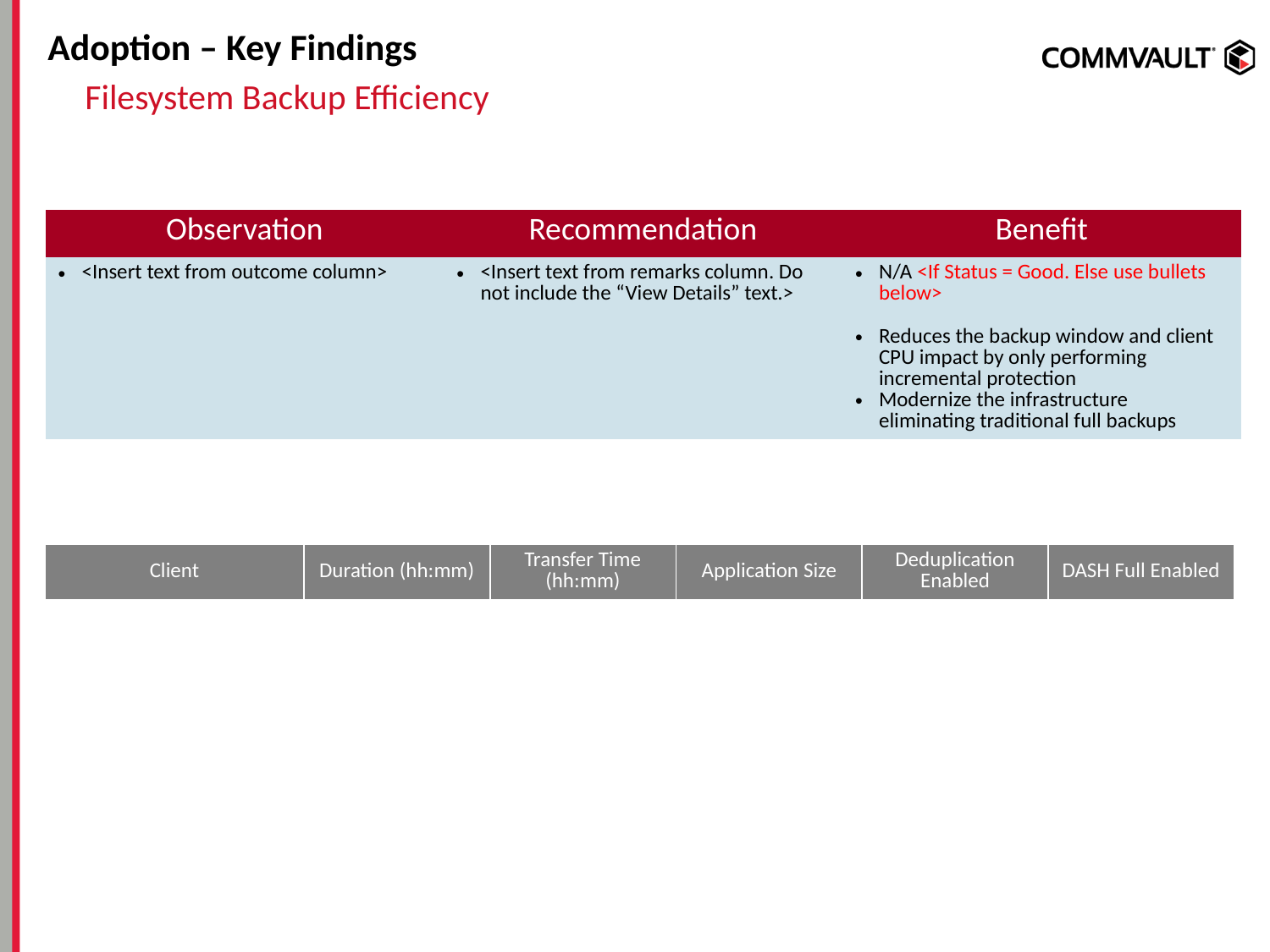

# Adoption – Key Findings
Filesystem Backup Efficiency
| Observation | Recommendation | Benefit |
| --- | --- | --- |
| <Insert text from outcome column> | <Insert text from remarks column. Do not include the “View Details” text.> | N/A <If Status = Good. Else use bullets below> Reduces the backup window and client CPU impact by only performing incremental protection Modernize the infrastructure eliminating traditional full backups |
| Client | Duration (hh:mm) | Transfer Time (hh:mm) | Application Size | Deduplication Enabled | DASH Full Enabled |
| --- | --- | --- | --- | --- | --- |